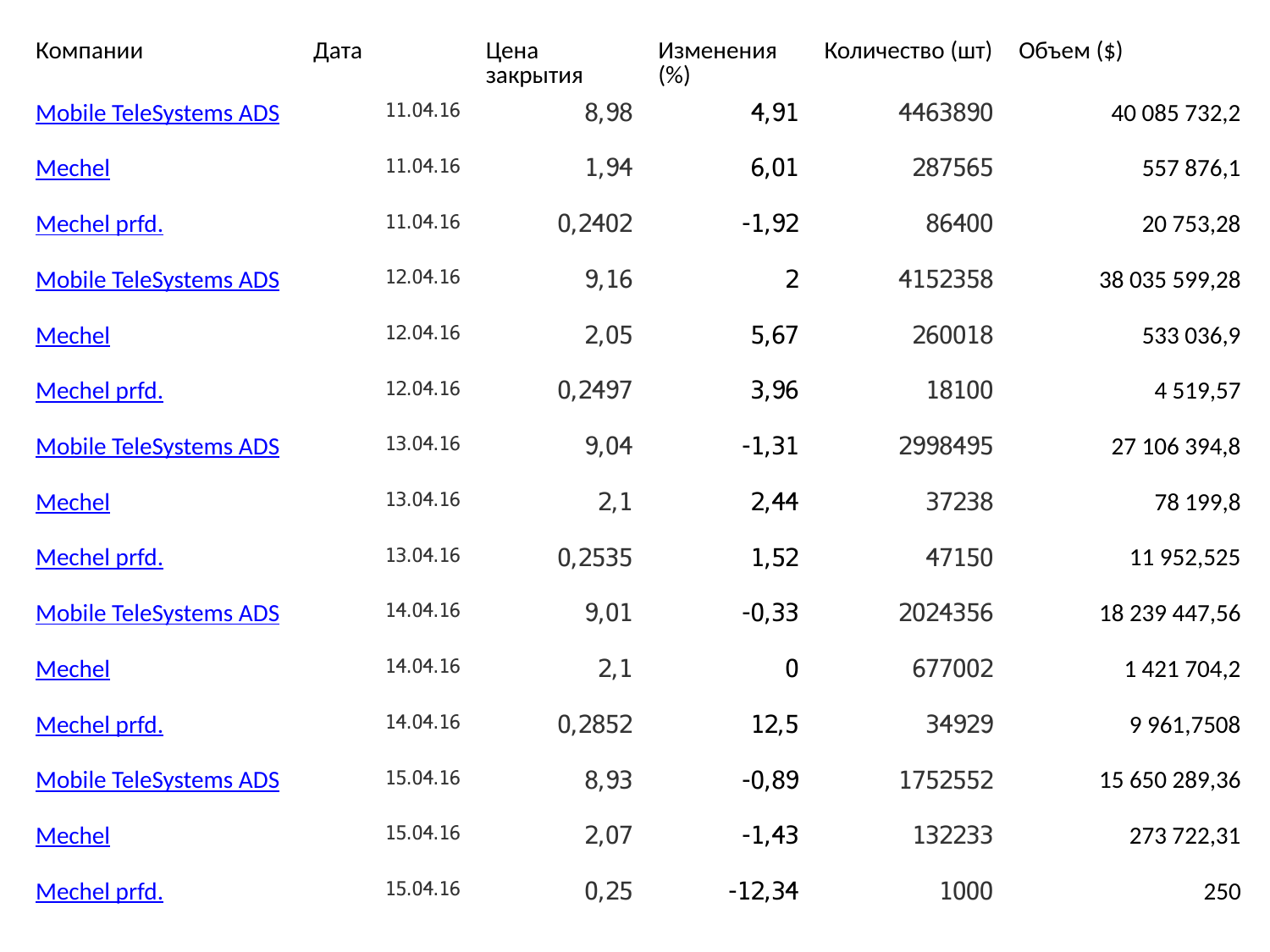

| Компании | Дата | Цена закрытия | Изменения (%) | Количество (шт) | Объем ($) |
| --- | --- | --- | --- | --- | --- |
| Mobile TeleSystems ADS | 11.04.16 | 8,98 | 4,91 | 4463890 | 40 085 732,2 |
| Mechel | 11.04.16 | 1,94 | 6,01 | 287565 | 557 876,1 |
| Mechel prfd. | 11.04.16 | 0,2402 | -1,92 | 86400 | 20 753,28 |
| Mobile TeleSystems ADS | 12.04.16 | 9,16 | 2 | 4152358 | 38 035 599,28 |
| Mechel | 12.04.16 | 2,05 | 5,67 | 260018 | 533 036,9 |
| Mechel prfd. | 12.04.16 | 0,2497 | 3,96 | 18100 | 4 519,57 |
| Mobile TeleSystems ADS | 13.04.16 | 9,04 | -1,31 | 2998495 | 27 106 394,8 |
| Mechel | 13.04.16 | 2,1 | 2,44 | 37238 | 78 199,8 |
| Mechel prfd. | 13.04.16 | 0,2535 | 1,52 | 47150 | 11 952,525 |
| Mobile TeleSystems ADS | 14.04.16 | 9,01 | -0,33 | 2024356 | 18 239 447,56 |
| Mechel | 14.04.16 | 2,1 | 0 | 677002 | 1 421 704,2 |
| Mechel prfd. | 14.04.16 | 0,2852 | 12,5 | 34929 | 9 961,7508 |
| Mobile TeleSystems ADS | 15.04.16 | 8,93 | -0,89 | 1752552 | 15 650 289,36 |
| Mechel | 15.04.16 | 2,07 | -1,43 | 132233 | 273 722,31 |
| Mechel prfd. | 15.04.16 | 0,25 | -12,34 | 1000 | 250 |